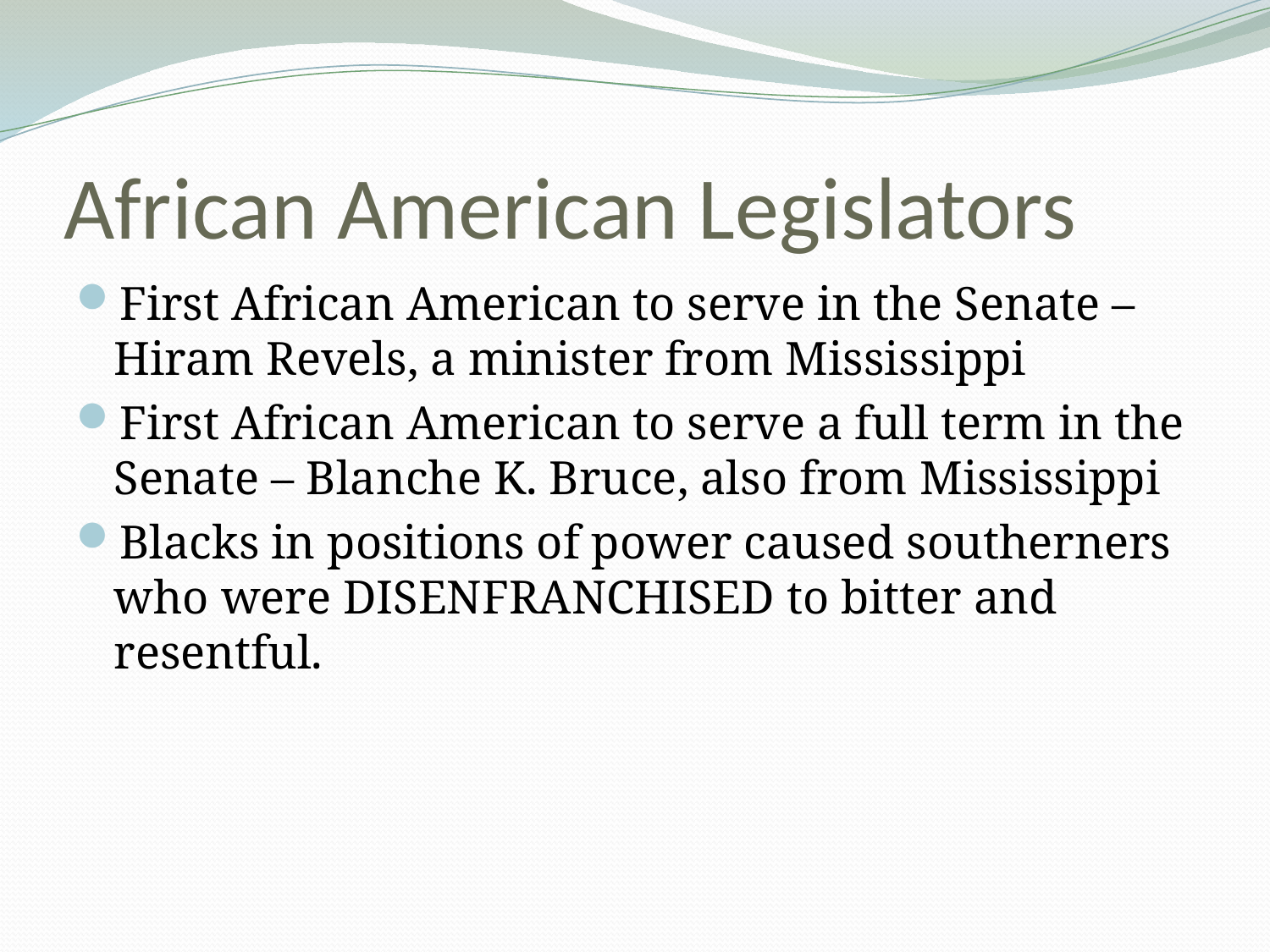

# African American Legislators
First African American to serve in the Senate – Hiram Revels, a minister from Mississippi
First African American to serve a full term in the Senate – Blanche K. Bruce, also from Mississippi
Blacks in positions of power caused southerners who were DISENFRANCHISED to bitter and resentful.